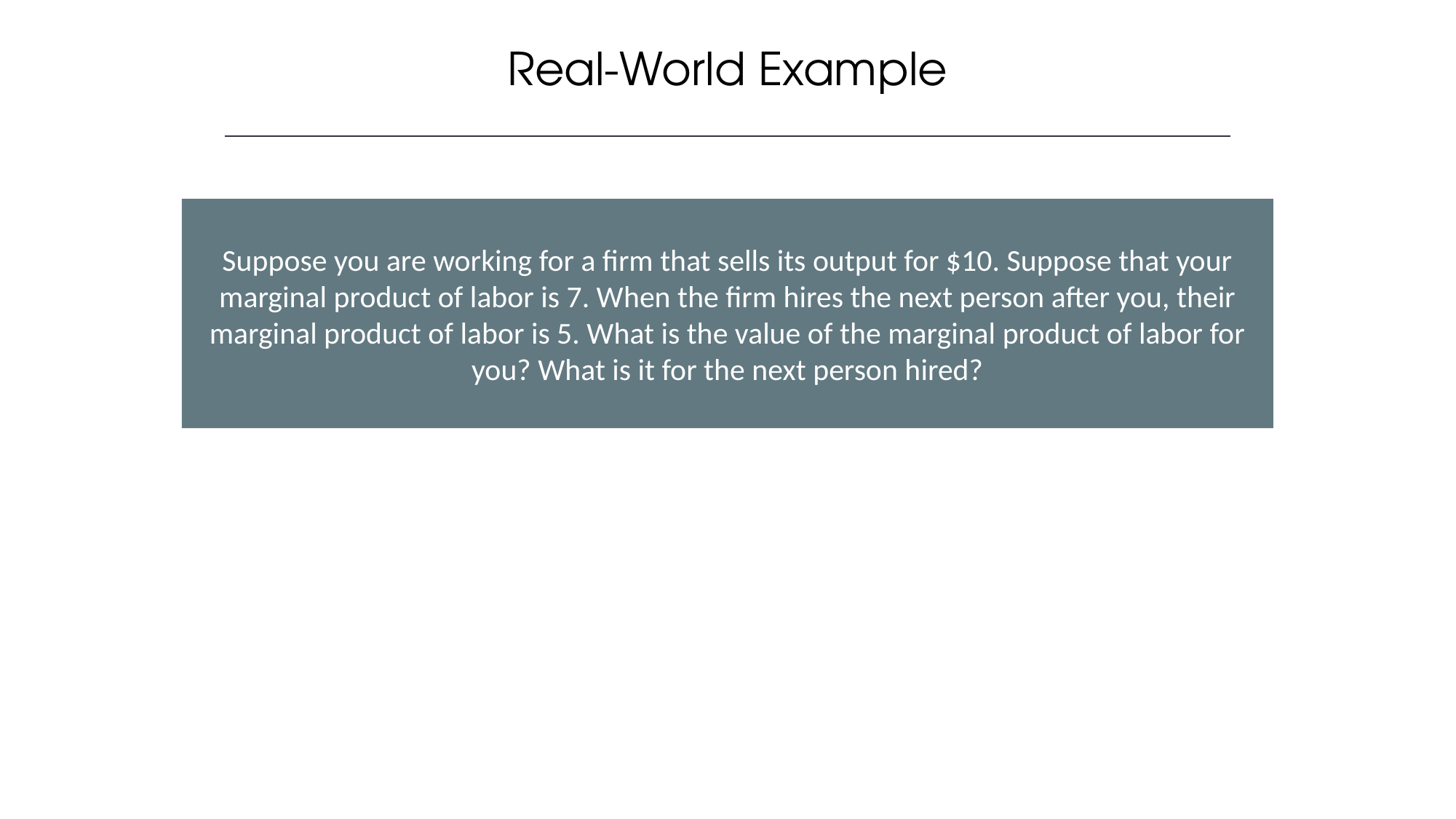

Real-World Example
HAWKES LEARNING
Suppose you are working for a firm that sells its output for $10. Suppose that your marginal product of labor is 7. When the firm hires the next person after you, their marginal product of labor is 5. What is the value of the marginal product of labor for you? What is it for the next person hired?